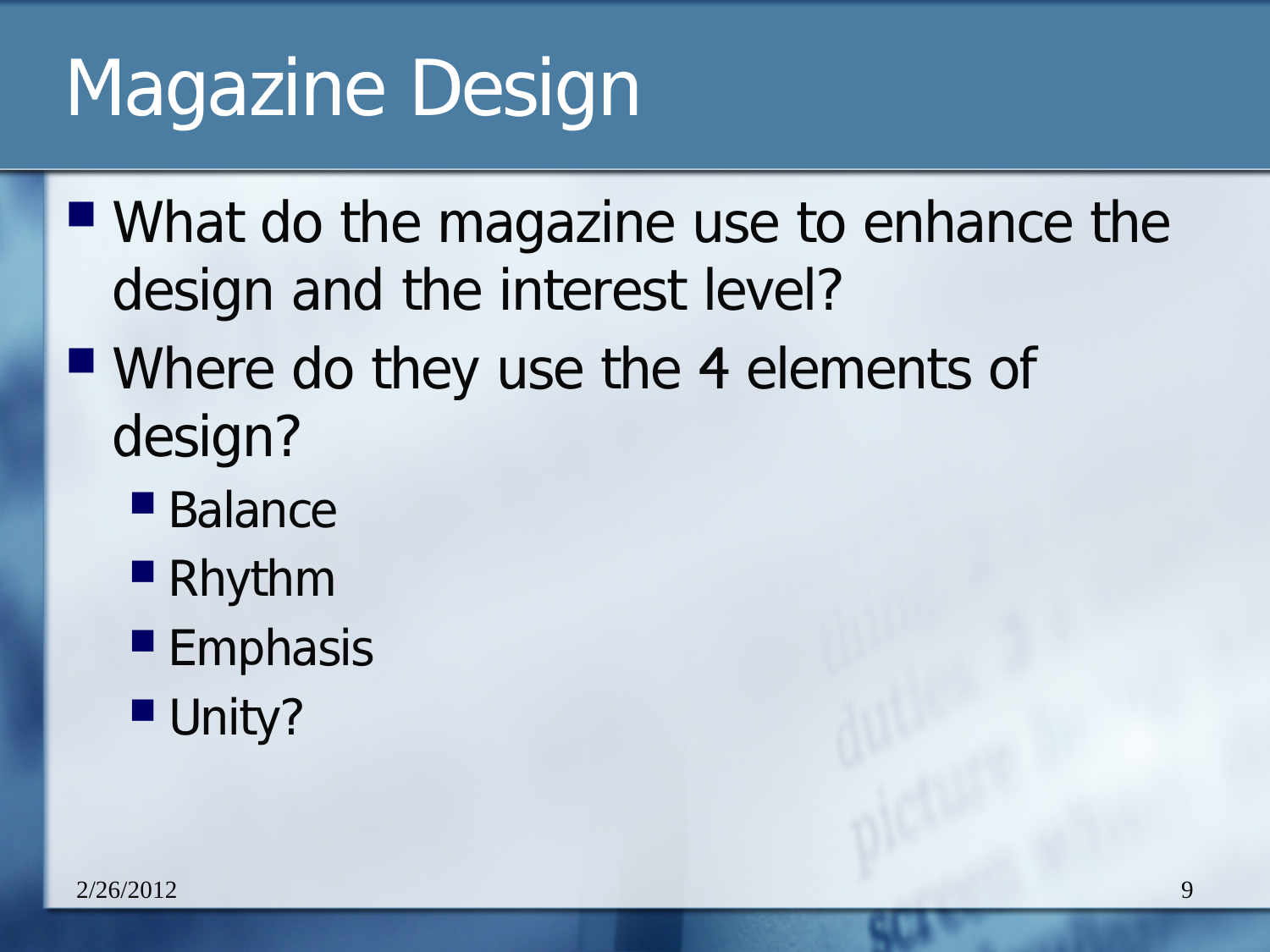

# Magazine Design
What do the magazine use to enhance the design and the interest level?
Where do they use the 4 elements of design?
Balance
Rhythm
Emphasis
Unity?
2/26/2012
9